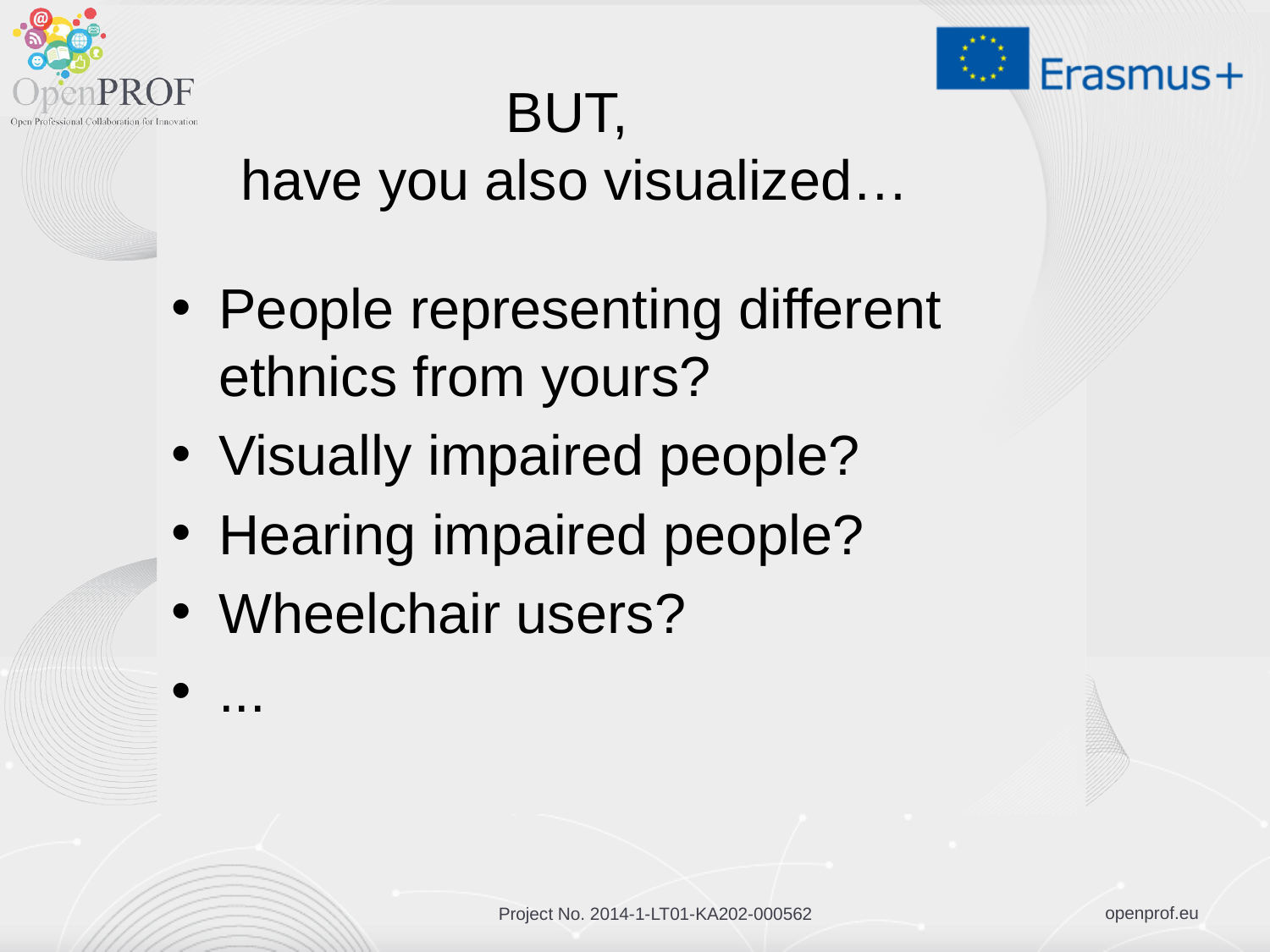

# BUT, have you also visualized…
People representing different  ethnics from yours?
Visually impaired people?
Hearing impaired people?
Wheelchair users?
...